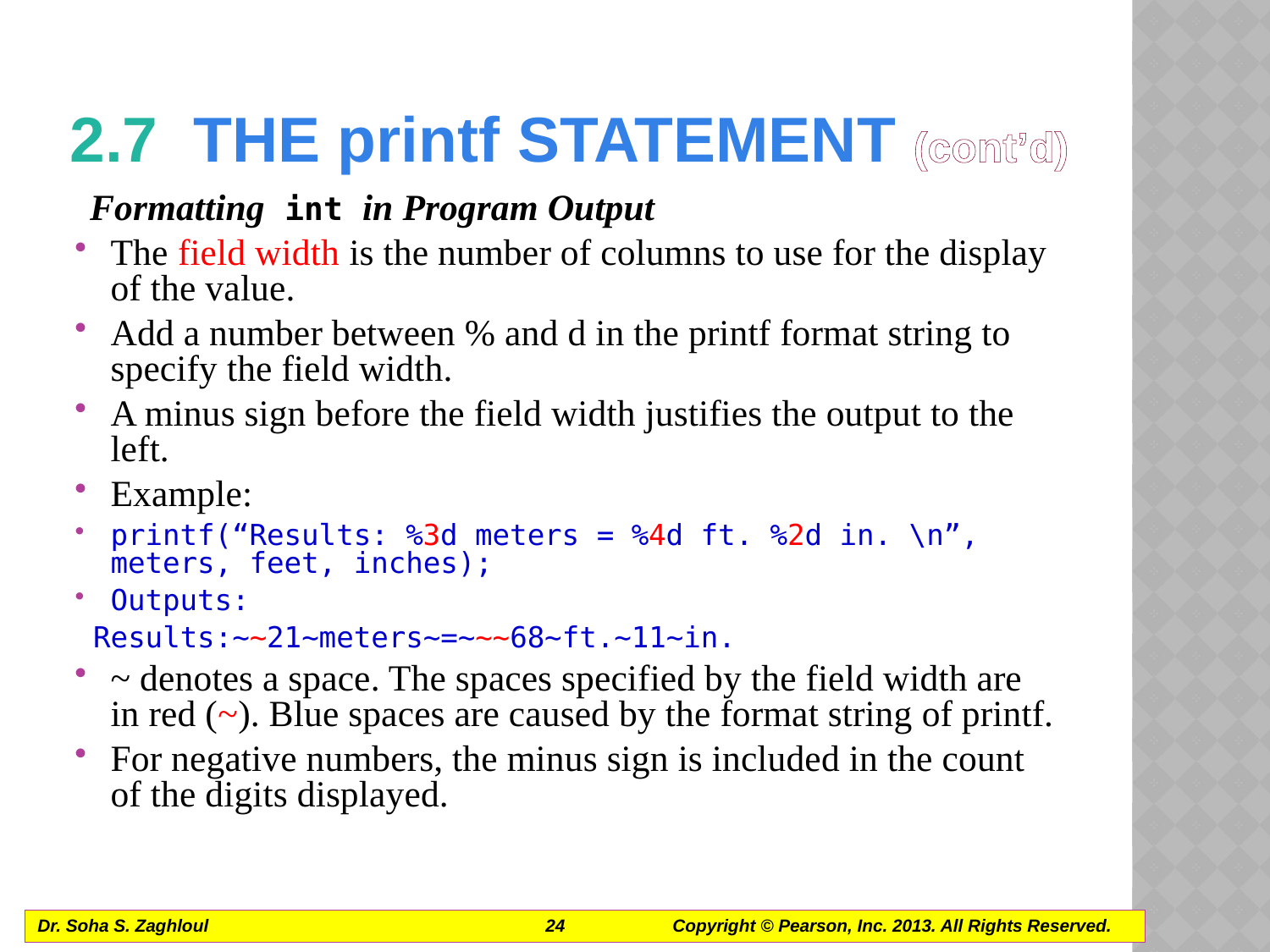

# 2.7  The printf STATEMENT (cont’d)
Formatting int in Program Output
The field width is the number of columns to use for the display of the value.
Add a number between % and d in the printf format string to specify the field width.
A minus sign before the field width justifies the output to the left.
Example:
printf(“Results: %3d meters = %4d ft. %2d in. \n”, meters, feet, inches);
Outputs:
 Results:~~21~meters~=~~~68~ft.~11~in.
~ denotes a space. The spaces specified by the field width are in red (~). Blue spaces are caused by the format string of printf.
For negative numbers, the minus sign is included in the count of the digits displayed.
Dr. Soha S. Zaghloul			24	Copyright © Pearson, Inc. 2013. All Rights Reserved.
©1992-2013 by Pearson Education, Inc. All Rights Reserved.